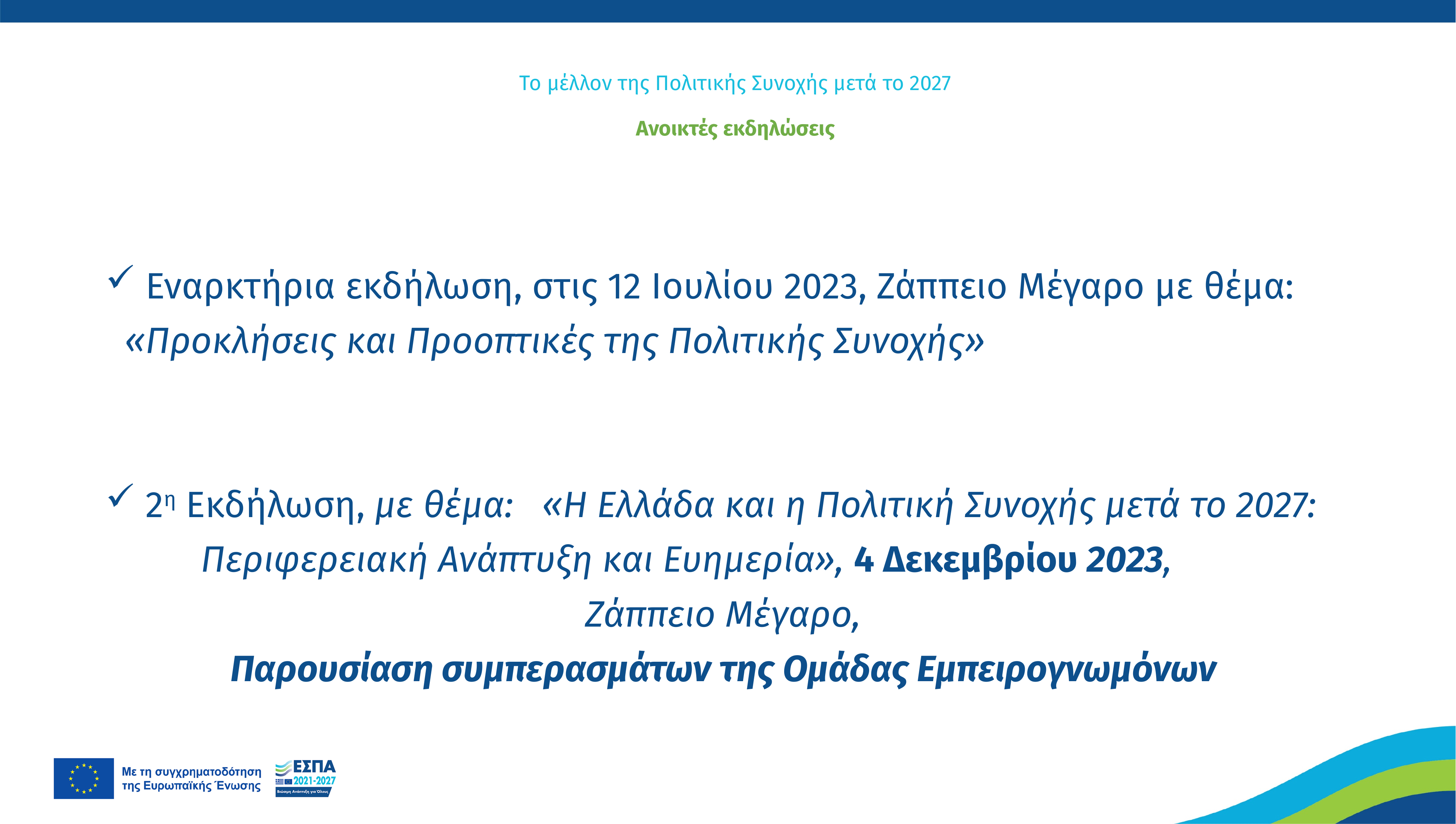

# Το μέλλον της Πολιτικής Συνοχής μετά το 2027 Ανοικτές εκδηλώσεις
 Εναρκτήρια εκδήλωση, στις 12 Ιουλίου 2023, Ζάππειο Μέγαρο με θέμα:
  «Προκλήσεις και Προοπτικές της Πολιτικής Συνοχής»

 2η Εκδήλωση, με θέμα:   «Η Ελλάδα και η Πολιτική Συνοχής μετά το 2027:
          Περιφερειακή Ανάπτυξη και Ευημερία», 4 Δεκεμβρίου 2023,
Ζάππειο Μέγαρο,
Παρουσίαση συμπερασμάτων της Ομάδας Εμπειρογνωμόνων